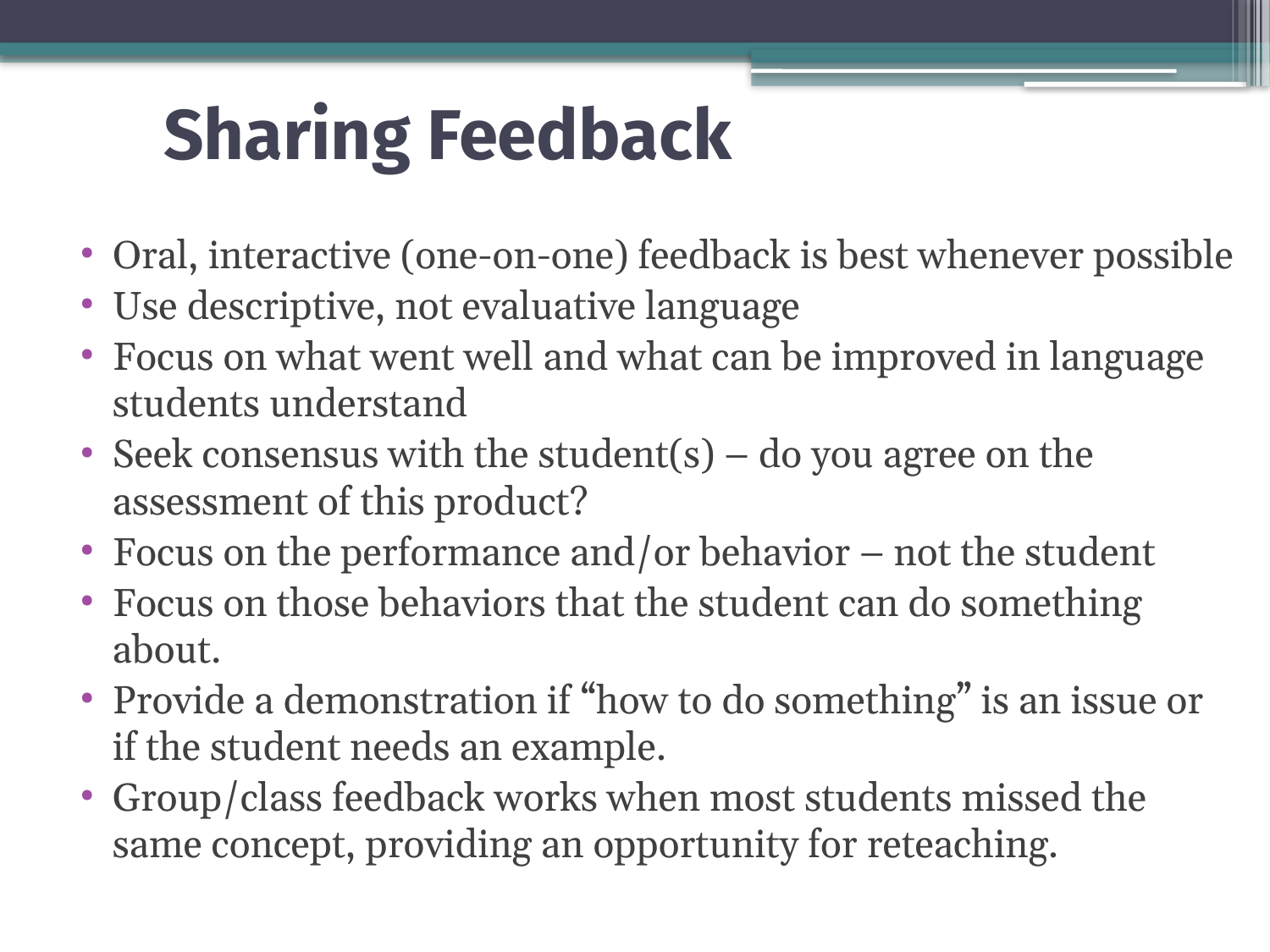

# Sharing Feedback
Oral, interactive (one-on-one) feedback is best whenever possible
Use descriptive, not evaluative language
Focus on what went well and what can be improved in language students understand
Seek consensus with the student(s) – do you agree on the assessment of this product?
Focus on the performance and/or behavior – not the student
Focus on those behaviors that the student can do something about.
Provide a demonstration if “how to do something” is an issue or if the student needs an example.
Group/class feedback works when most students missed the same concept, providing an opportunity for reteaching.